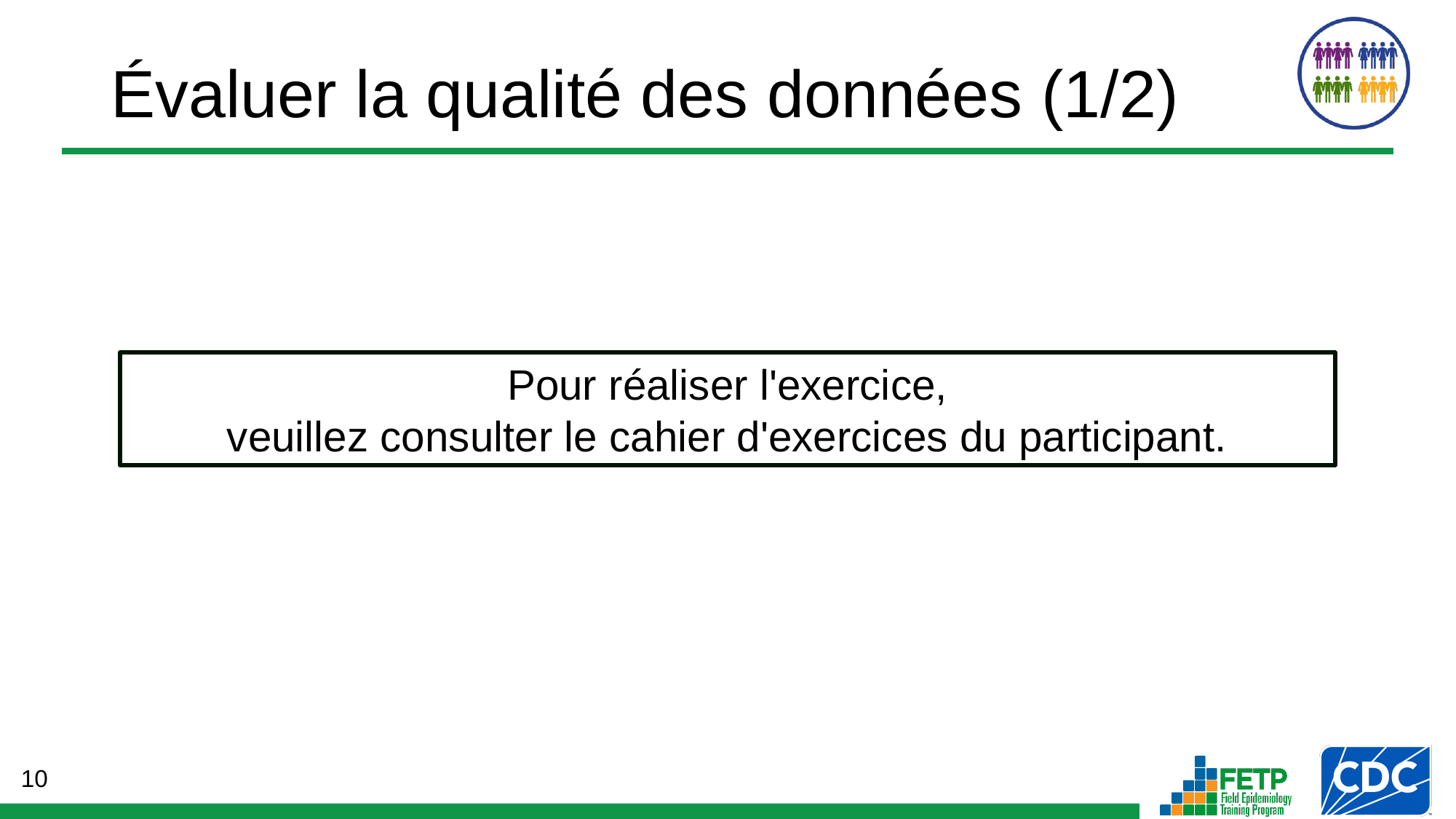

# Évaluer la qualité des données (1/2)